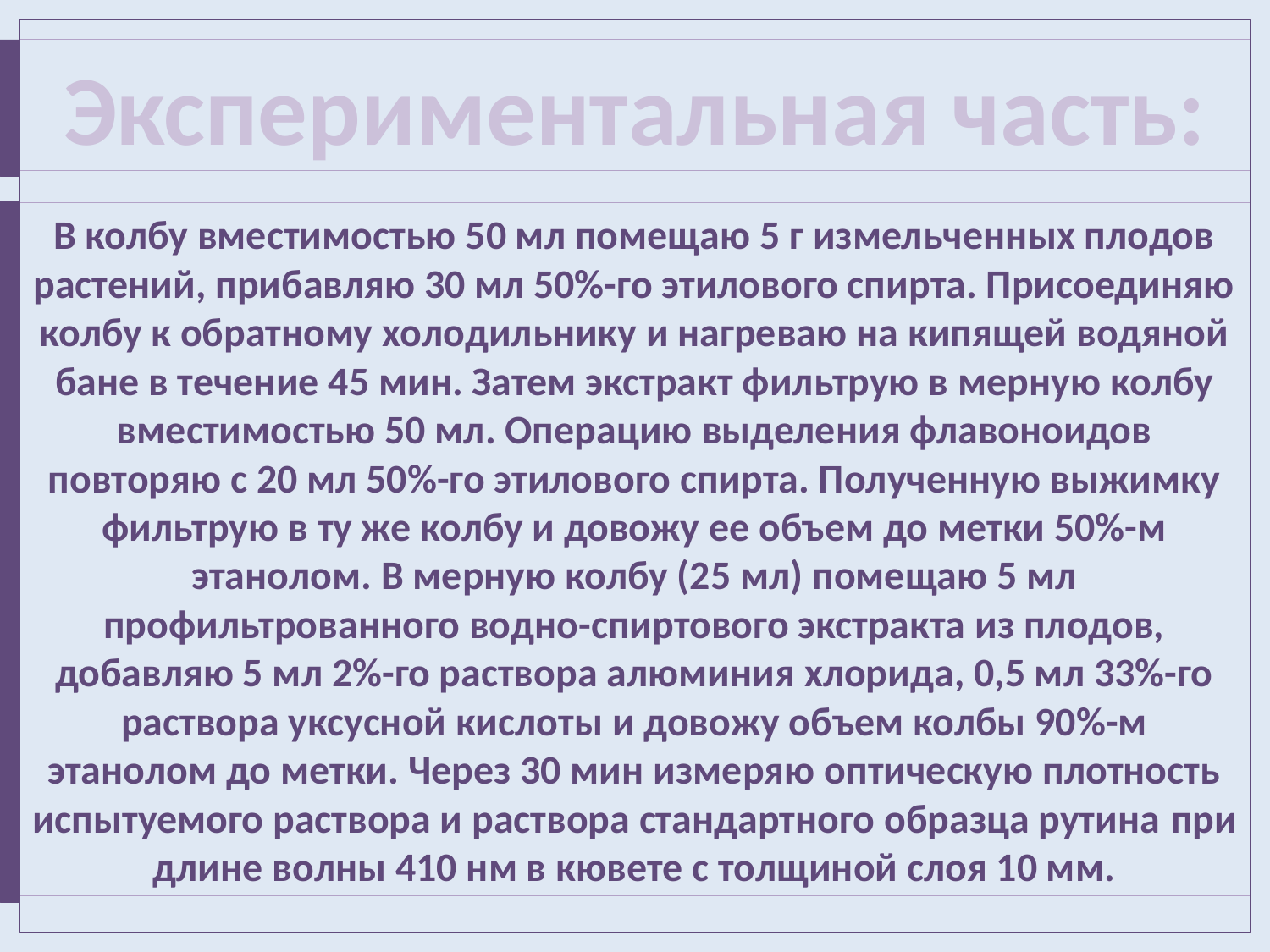

Экспериментальная часть:

В колбу вместимостью 50 мл помещаю 5 г измельченных плодов растений, прибавляю 30 мл 50%-го этилового спирта. Присоединяю колбу к обратному холодильнику и нагреваю на кипящей водяной бане в течение 45 мин. Затем экстракт фильтрую в мерную колбу вместимостью 50 мл. Операцию выделения флавоноидов повторяю с 20 мл 50%-го этилового спирта. Полученную выжимку фильтрую в ту же колбу и довожу ее объем до метки 50%-м этанолом. В мерную колбу (25 мл) помещаю 5 мл профильтрованного водно-спиртового экстракта из плодов, добавляю 5 мл 2%-го раствора алюминия хлорида, 0,5 мл 33%-го раствора уксусной кислоты и довожу объем колбы 90%-м этанолом до метки. Через 30 мин измеряю оптическую плотность испытуемого раствора и раствора стандартного образца рутина при длине волны 410 нм в кювете с толщиной слоя 10 мм.